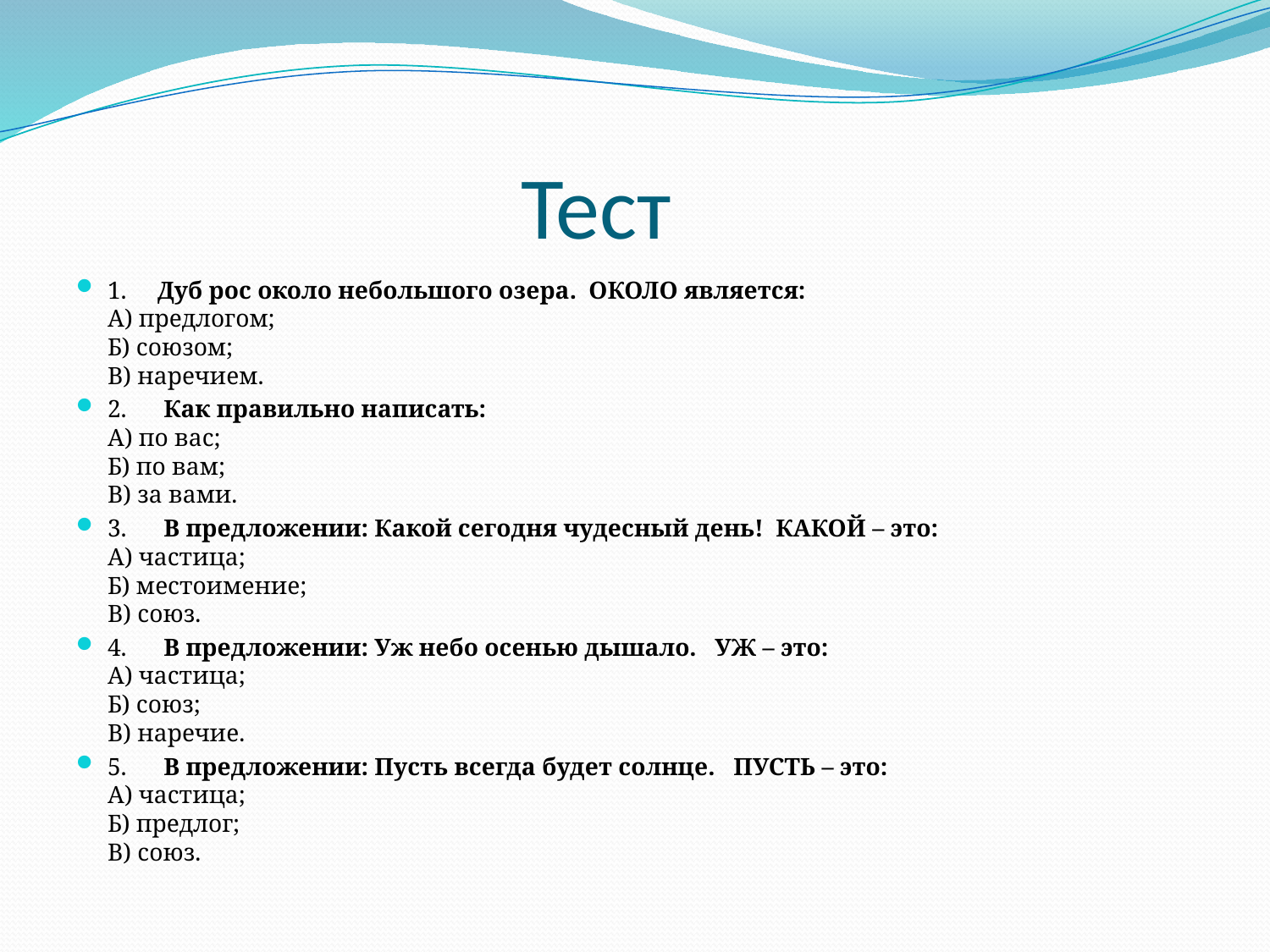

# Тест
1.     Дуб рос около небольшого озера.  ОКОЛО является:
А) предлогом;
Б) союзом;
В) наречием.
2.      Как правильно написать:
А) по вас;
Б) по вам;
В) за вами.
3.      В предложении: Какой сегодня чудесный день!  КАКОЙ – это:
А) частица;
Б) местоимение;
В) союз.
4.      В предложении: Уж небо осенью дышало.   УЖ – это:
А) частица;
Б) союз;
В) наречие.
5.      В предложении: Пусть всегда будет солнце.   ПУСТЬ – это:
А) частица;
Б) предлог;
В) союз.